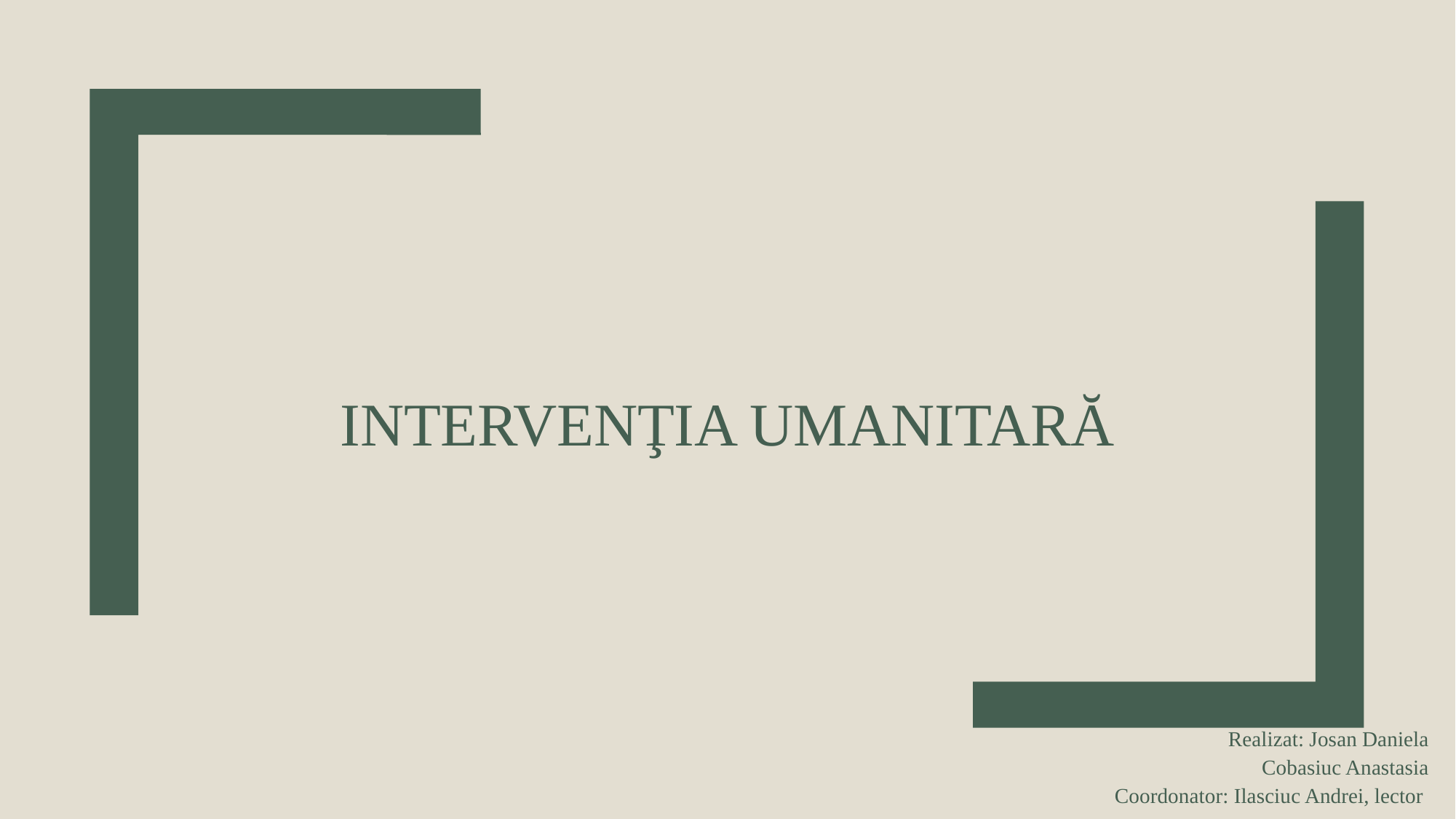

# Intervenţia umanitară
Realizat: Josan Daniela
                          Cobasiuc Anastasia
Coordonator: Ilasciuc Andrei, lector